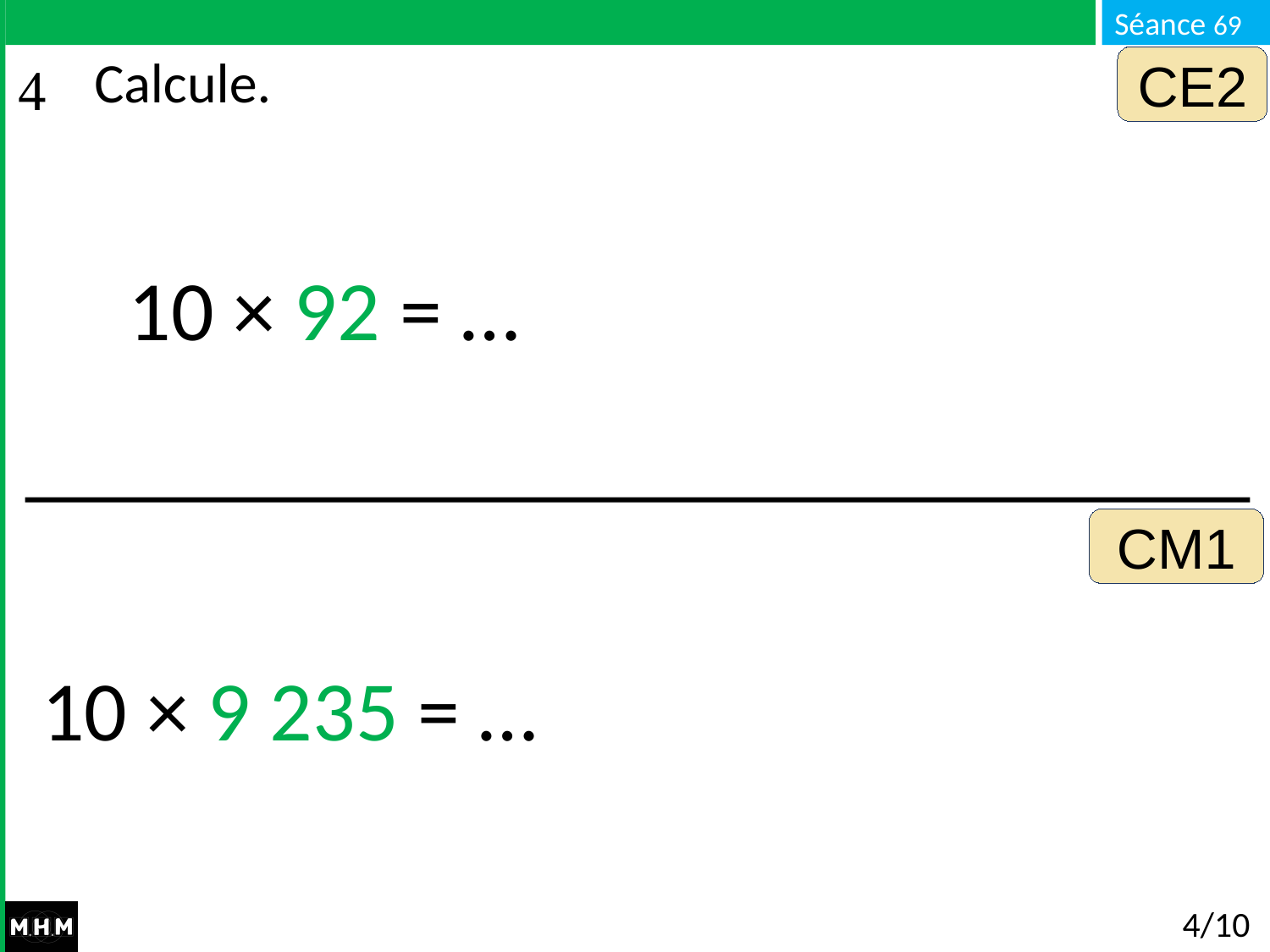

CE2
# Calcule.
10 × 92 = …

CM1
10 × 9 235 = …
4/10